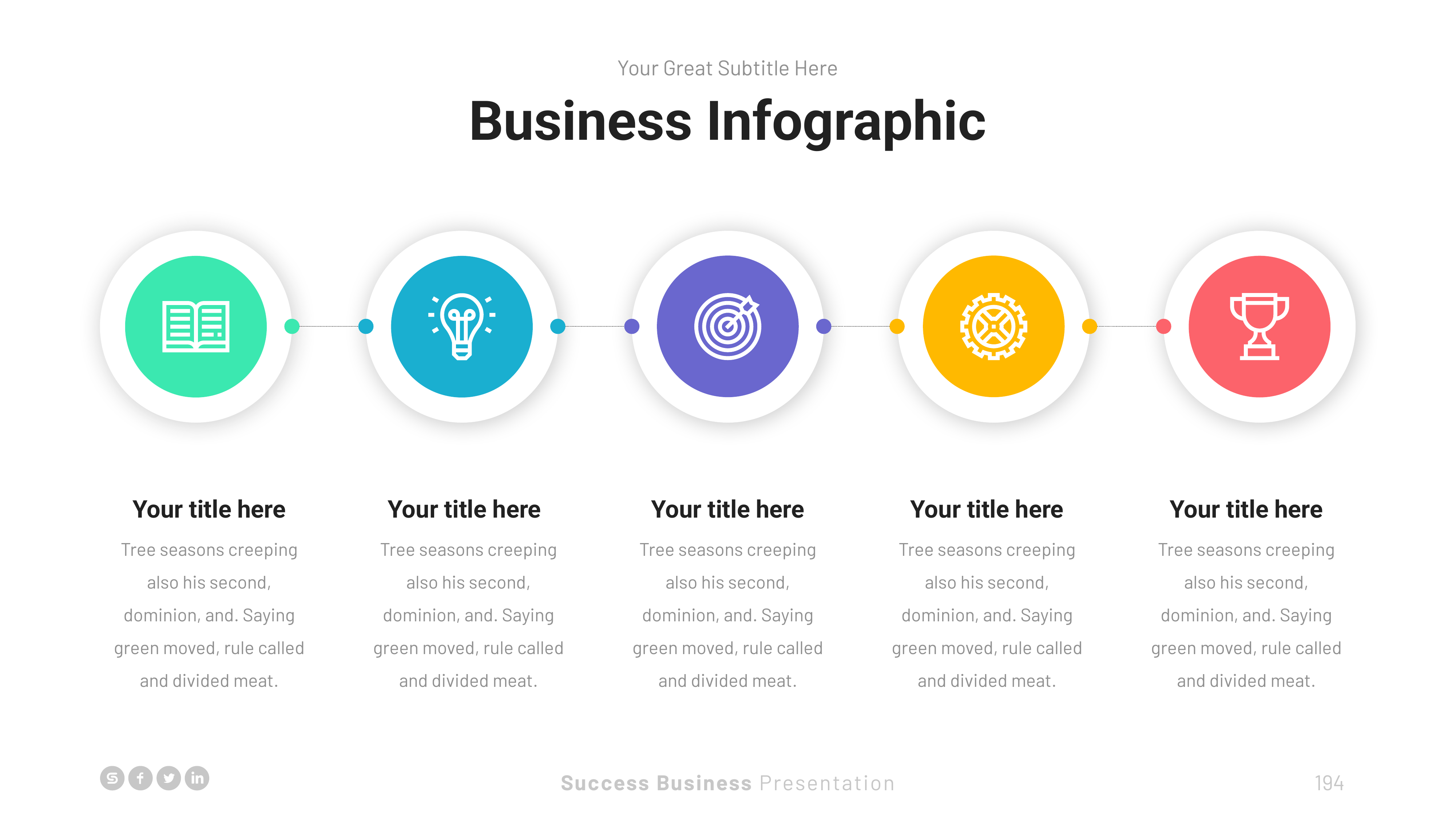

Your Great Subtitle Here
Business Infographic

Your title here
Your title here
Your title here
Your title here
Your title here
Tree seasons creeping also his second, dominion, and. Saying green moved, rule called and divided meat.
Tree seasons creeping also his second, dominion, and. Saying green moved, rule called and divided meat.
Tree seasons creeping also his second, dominion, and. Saying green moved, rule called and divided meat.
Tree seasons creeping also his second, dominion, and. Saying green moved, rule called and divided meat.
Tree seasons creeping also his second, dominion, and. Saying green moved, rule called and divided meat.